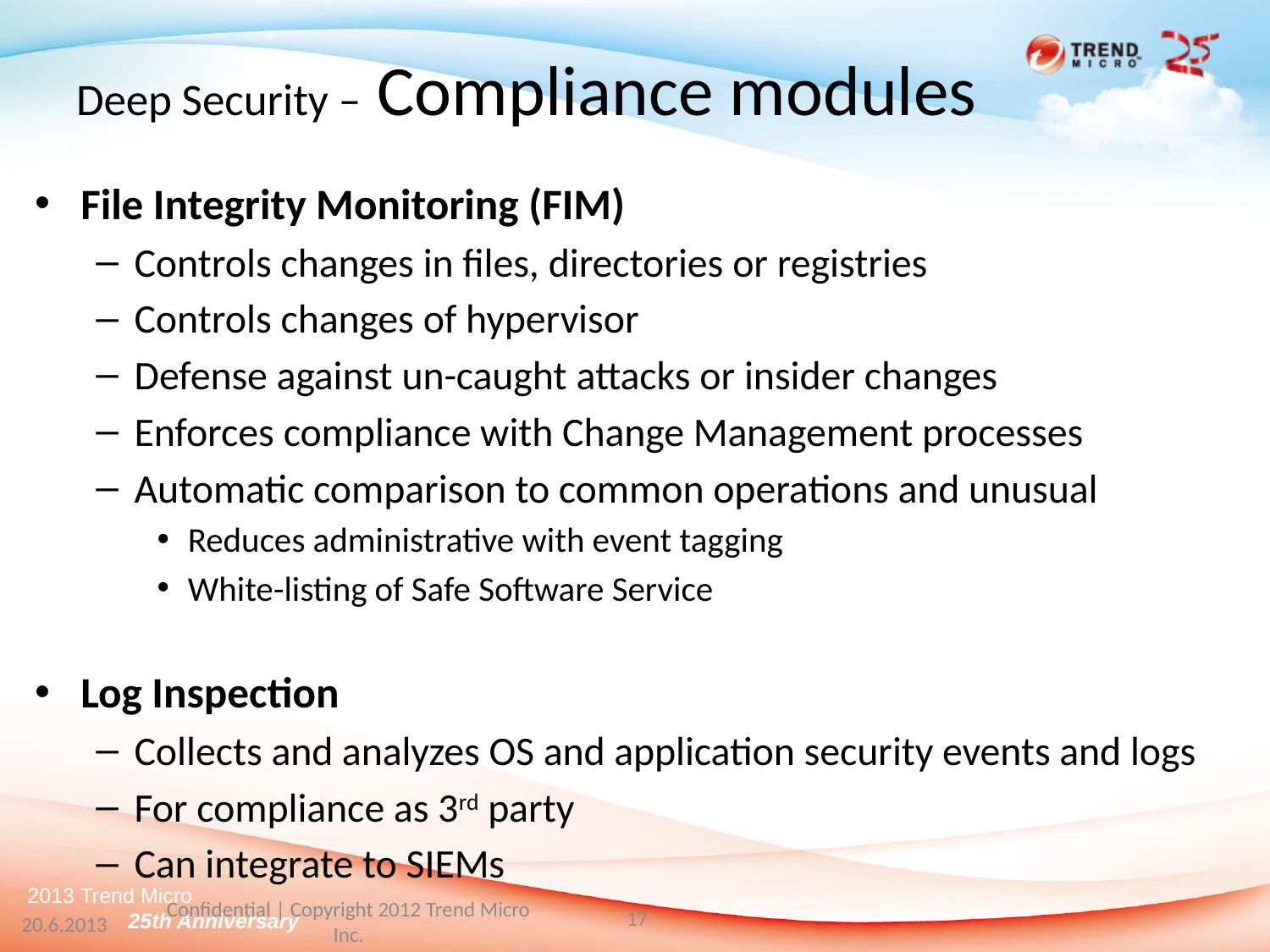

# Deep Security – Compliance modules
File Integrity Monitoring (FIM)
Controls changes in files, directories or registries
Controls changes of hypervisor
Defense against un-caught attacks or insider changes
Enforces compliance with Change Management processes
Automatic comparison to common operations and unusual
Reduces administrative with event tagging
White-listing of Safe Software Service

Log Inspection
Collects and analyzes OS and application security events and logs
For compliance as 3rd party
Can integrate to SIEMs

17
20.6.2013
Confidential | Copyright 2012 Trend Micro Inc.